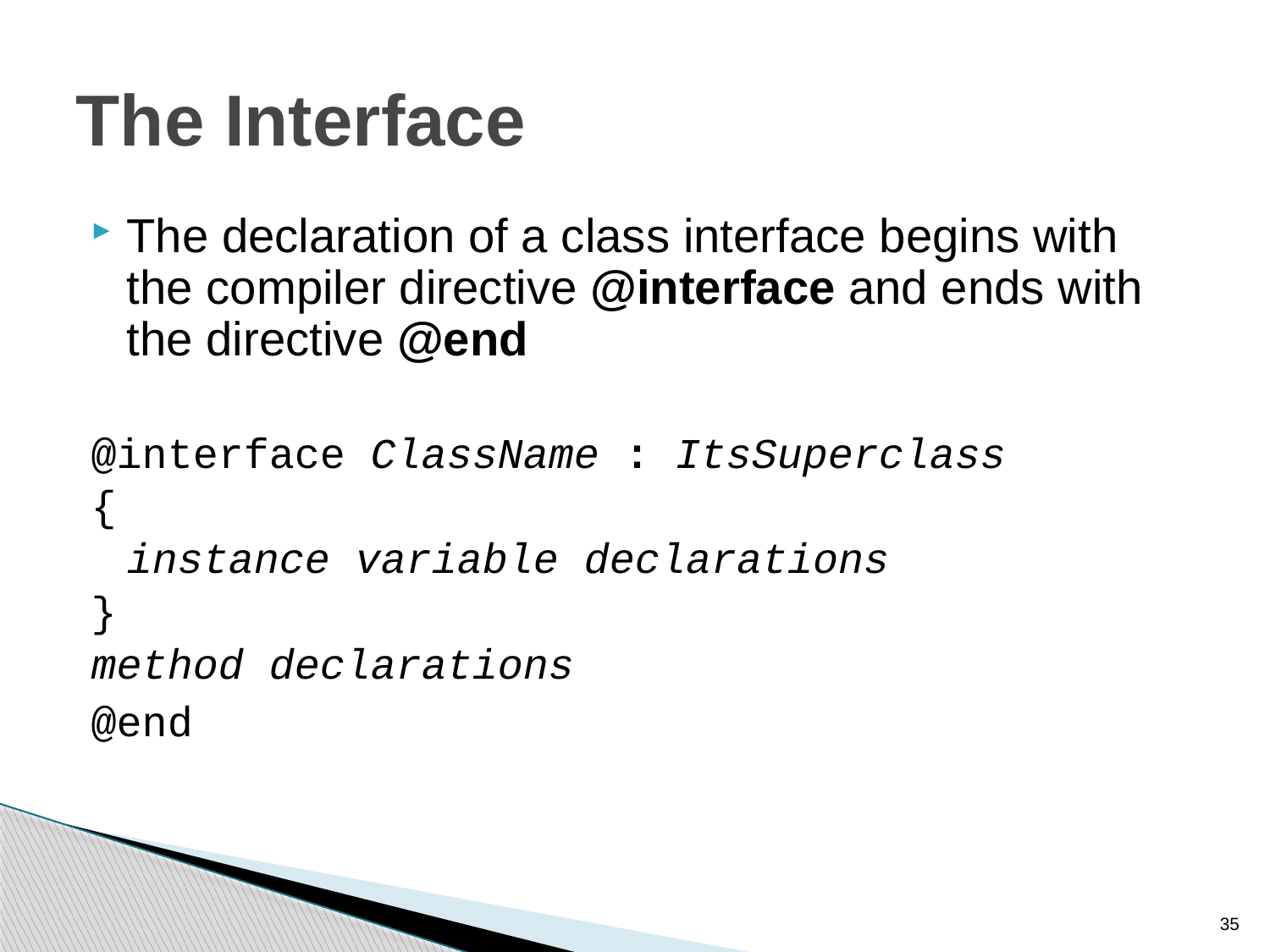

# The Interface
The declaration of a class interface begins with the compiler directive @interface and ends with the directive @end

@interface ClassName : ItsSuperclass
{
	instance variable declarations
}
method declarations
@end
35